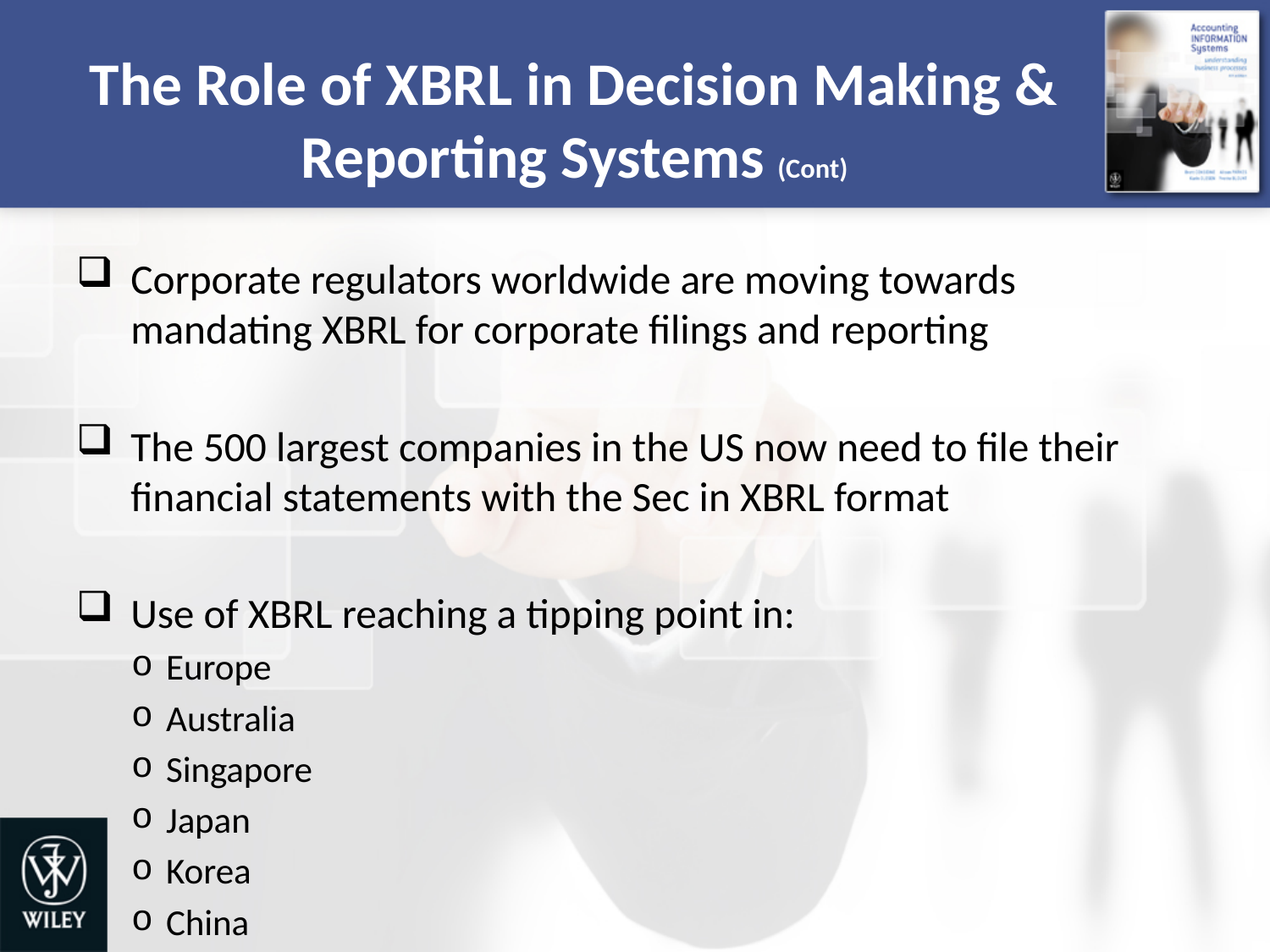

# The Role of XBRL in Decision Making & Reporting Systems  (Cont)
Corporate regulators worldwide are moving towards mandating XBRL for corporate filings and reporting

The 500 largest companies in the US now need to file their financial statements with the Sec in XBRL format

Use of XBRL reaching a tipping point in:
Europe
Australia
Singapore
Japan
Korea
China